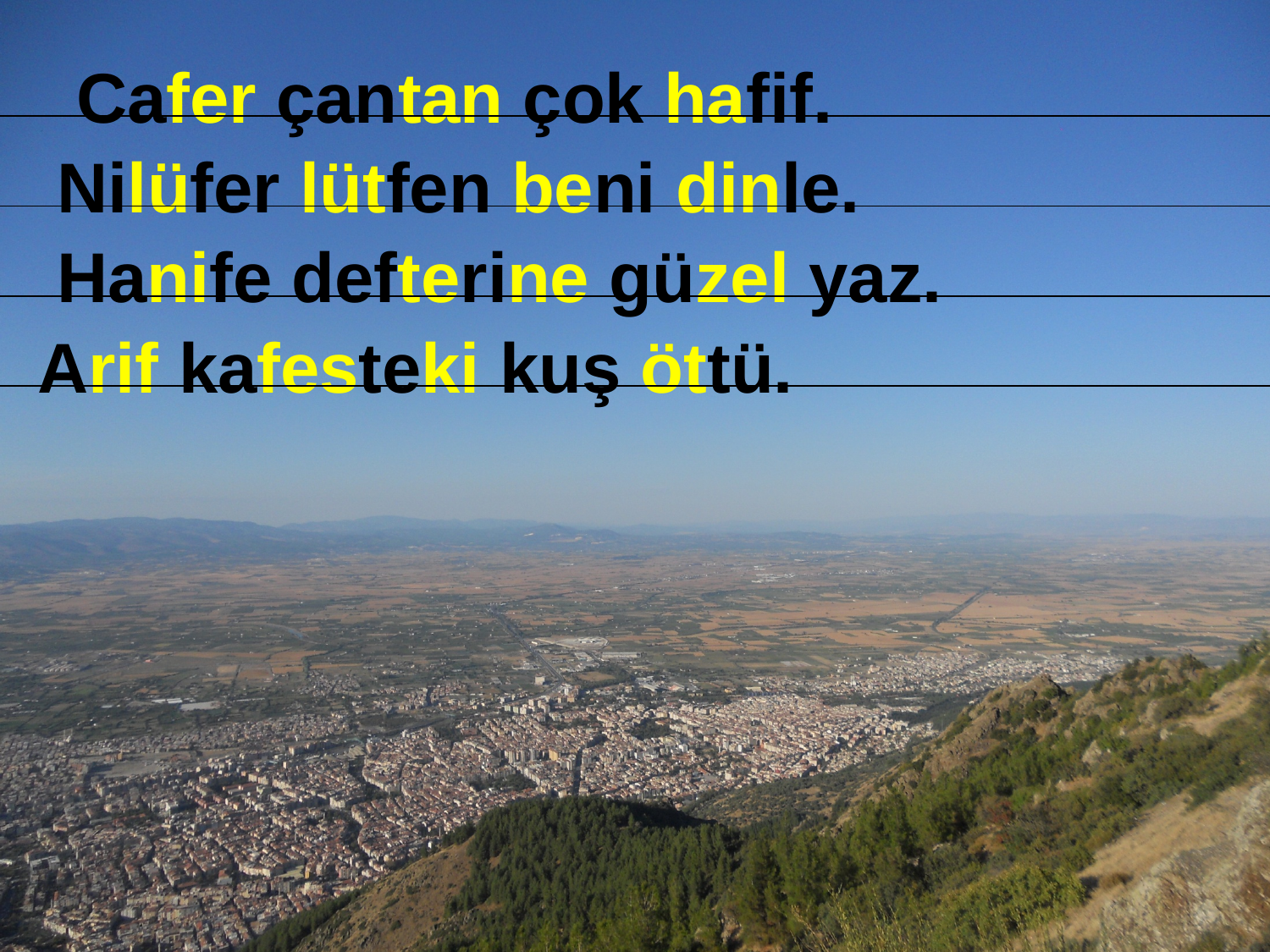

Cafer çantan çok hafif.
 Nilüfer lütfen beni dinle.
 Hanife defterine güzel yaz.
Arif kafesteki kuş öttü.
Erhan KESKİN